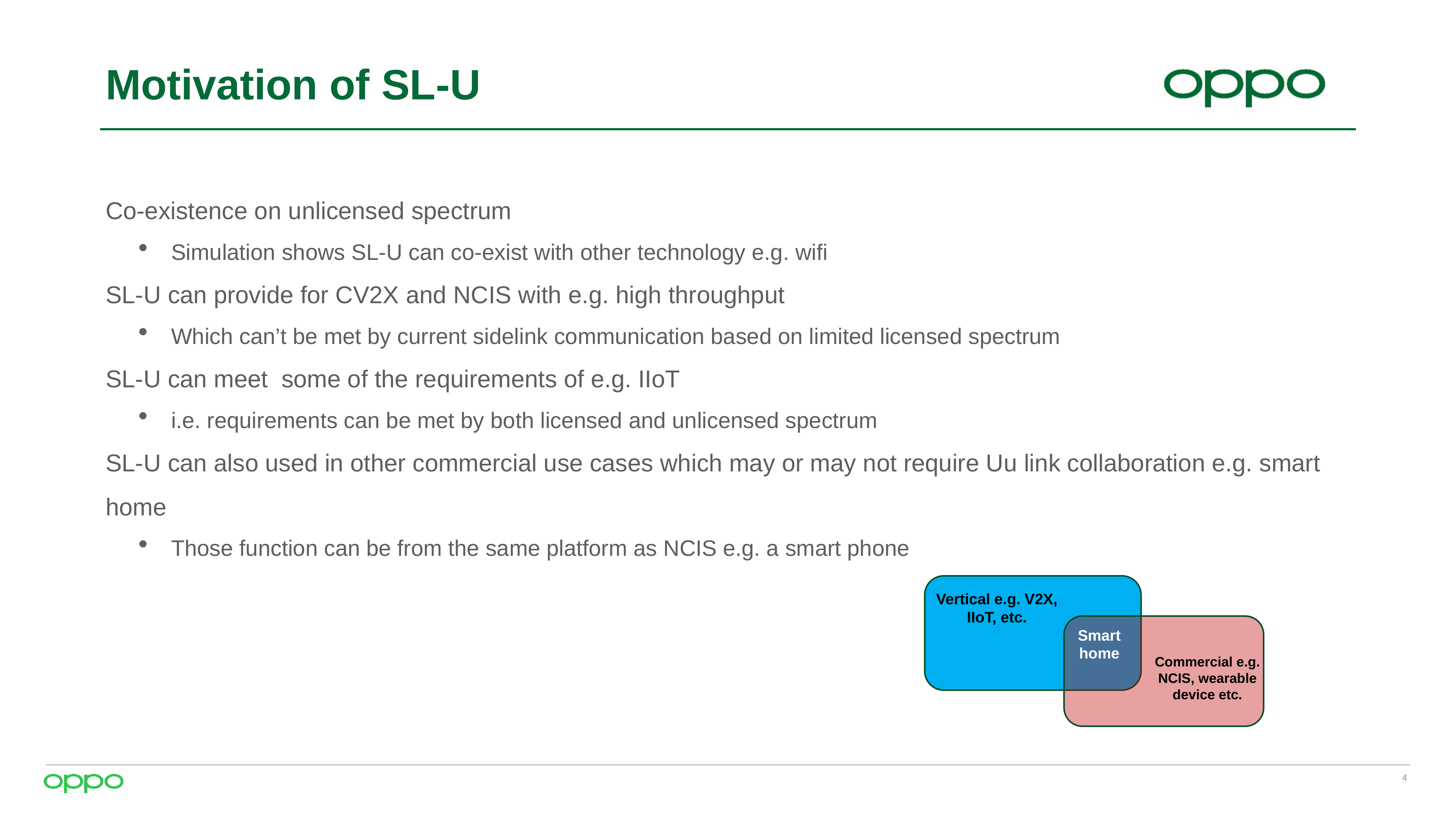

# Motivation of SL-U
Co-existence on unlicensed spectrum
Simulation shows SL-U can co-exist with other technology e.g. wifi
SL-U can provide for CV2X and NCIS with e.g. high throughput
Which can’t be met by current sidelink communication based on limited licensed spectrum
SL-U can meet  some of the requirements of e.g. IIoT
i.e. requirements can be met by both licensed and unlicensed spectrum
SL-U can also used in other commercial use cases which may or may not require Uu link collaboration e.g. smart home
Those function can be from the same platform as NCIS e.g. a smart phone

Vertical e.g. V2X, IIoT, etc.

Smart home
Commercial e.g. NCIS, wearable device etc.